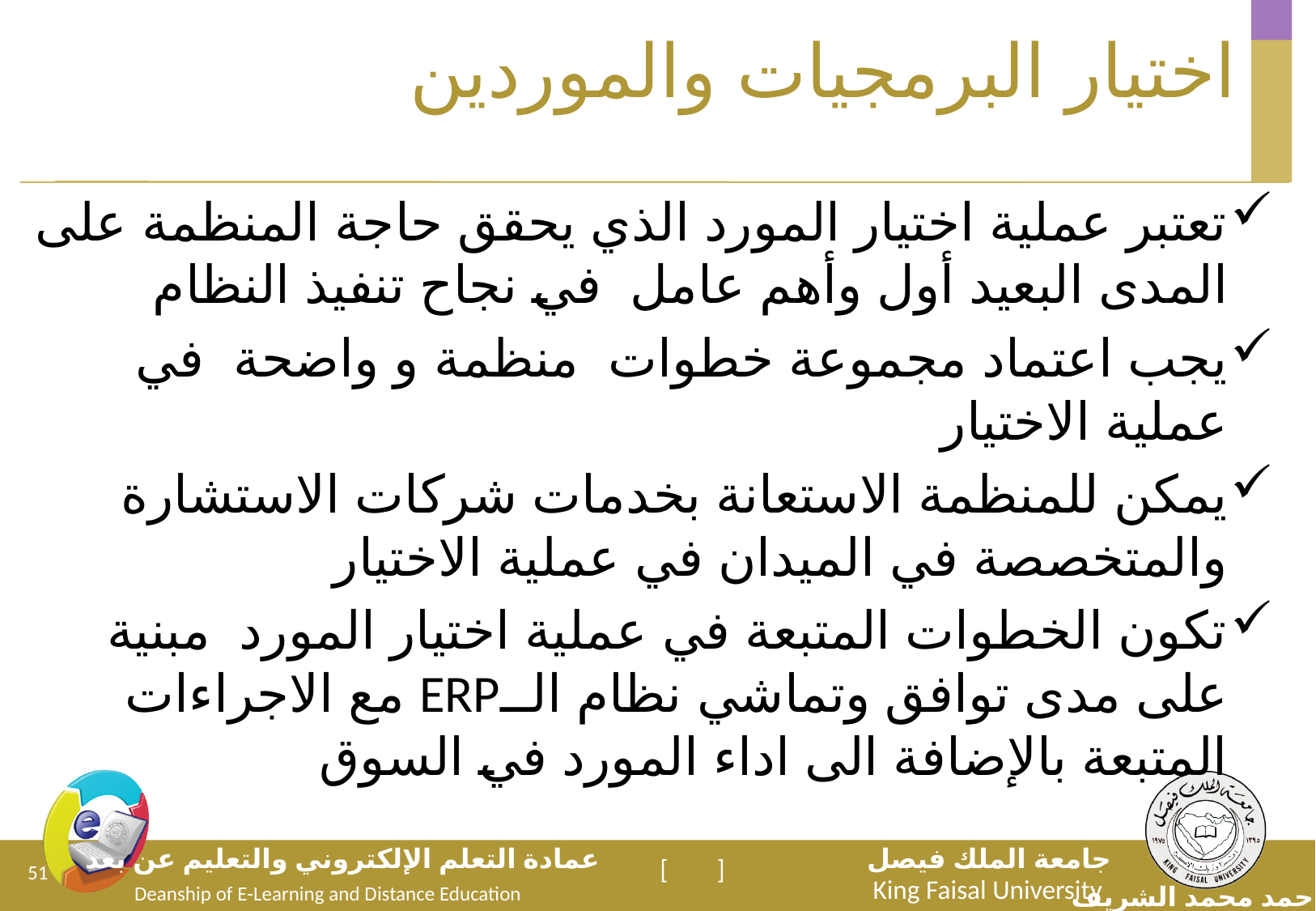

# اختيار البرمجيات والموردين
تعتبر عملية اختيار المورد الذي يحقق حاجة المنظمة على المدى البعيد أول وأهم عامل  في نجاح تنفيذ النظام
يجب اعتماد مجموعة خطوات  منظمة و واضحة  في عملية الاختيار
يمكن للمنظمة الاستعانة بخدمات شركات الاستشارة والمتخصصة في الميدان في عملية الاختيار
تكون الخطوات المتبعة في عملية اختيار المورد  مبنية على مدى توافق وتماشي نظام الــERP مع الاجراءات المتبعة بالإضافة الى اداء المورد في السوق
51